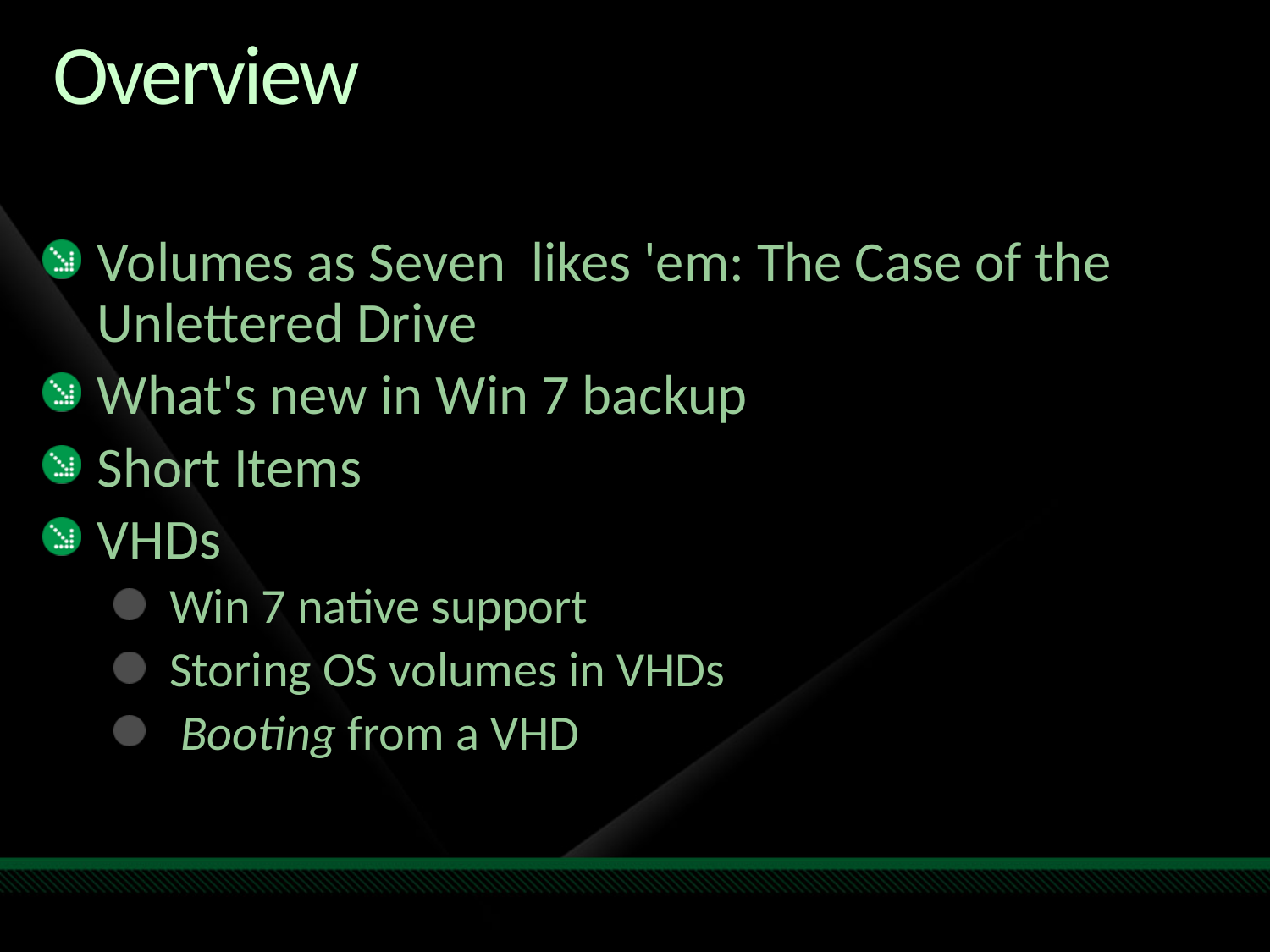

# Overview
Volumes as Seven  likes 'em: The Case of the Unlettered Drive
What's new in Win 7 backup
Short Items
VHDs
Win 7 native support
Storing OS volumes in VHDs
 Booting from a VHD